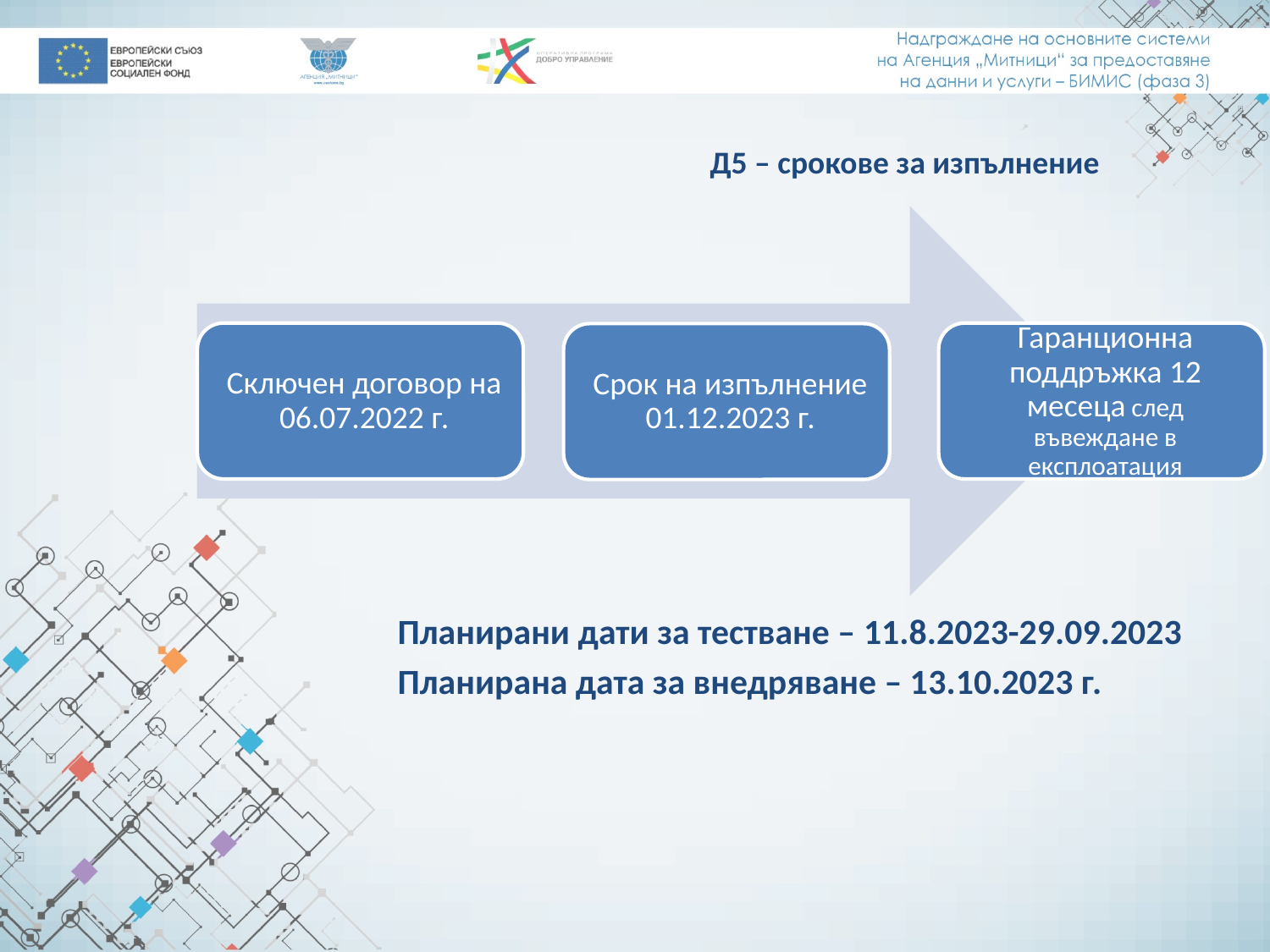

# Д5 – срокове за изпълнение
Сключен договор на 06.07.2022 г.
Срок на изпълнение 01.12.2023 г.
Гаранционна поддръжка 12 месеца след въвеждане в експлоатация

Планирани дати за тестване – 11.8.2023-29.09.2023
Планирана дата за внедряване – 13.10.2023 г.